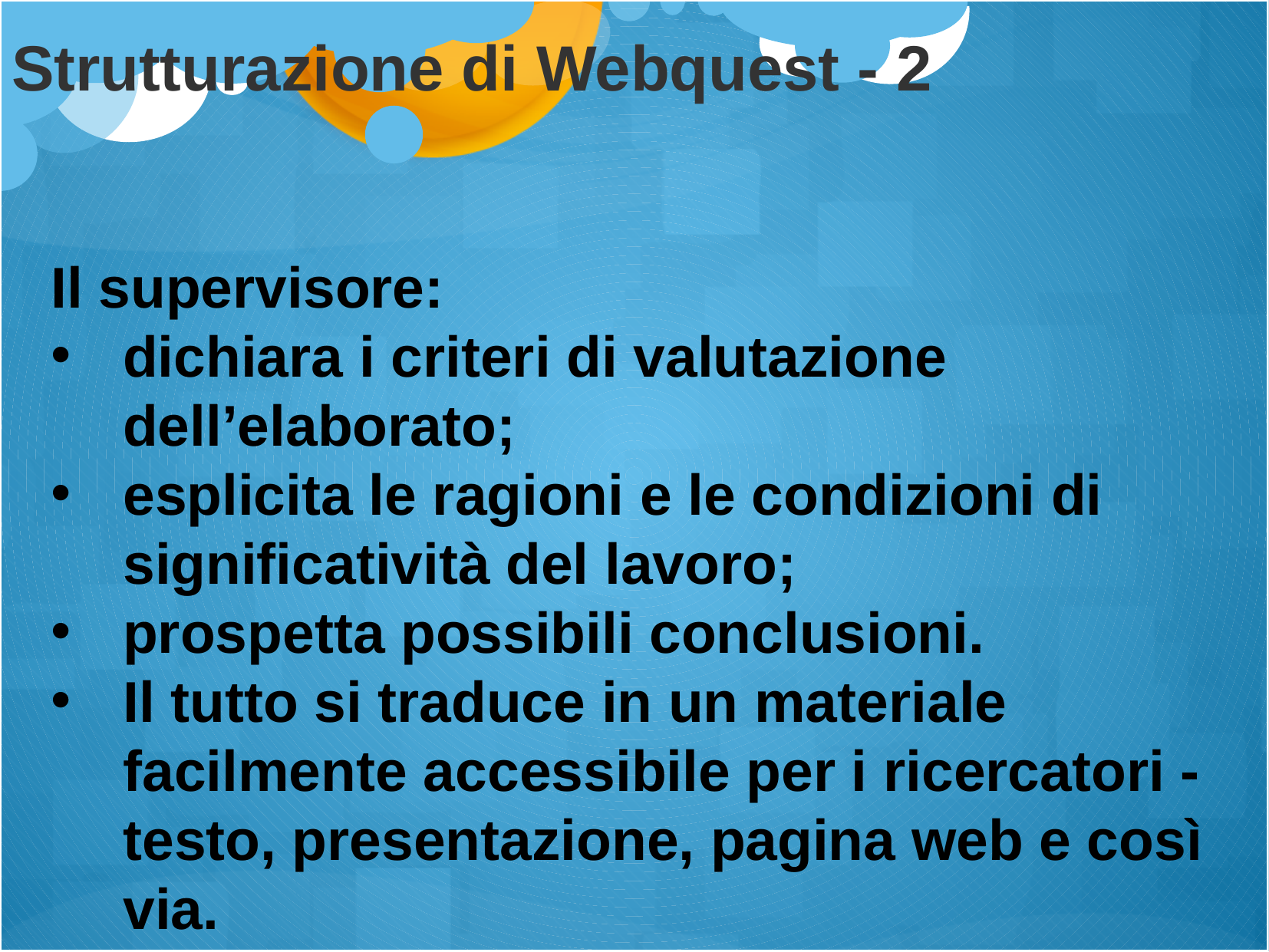

Strutturazione di Webquest - 2

Il supervisore:
dichiara i criteri di valutazione dell’elaborato;
esplicita le ragioni e le condizioni di significatività del lavoro;
prospetta possibili conclusioni.
Il tutto si traduce in un materiale facilmente accessibile per i ricercatori -testo, presentazione, pagina web e così via.